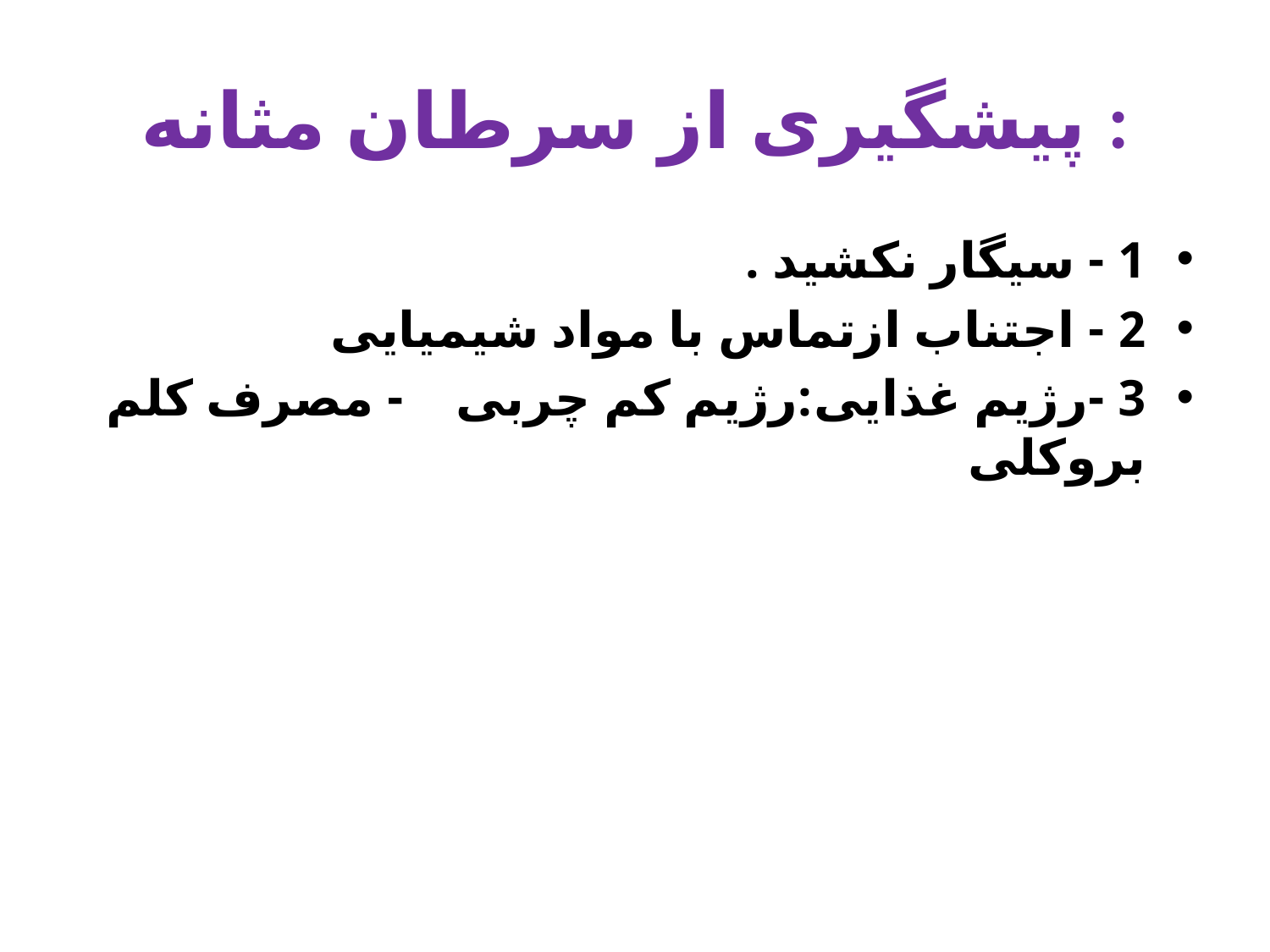

# پیشگیری از سرطان مثانه :
1 - سیگار نکشید .
2 - اجتناب ازتماس با مواد شیمیایی
3 -رژیم غذایی:رژیم کم چربی    - مصرف کلم بروکلی